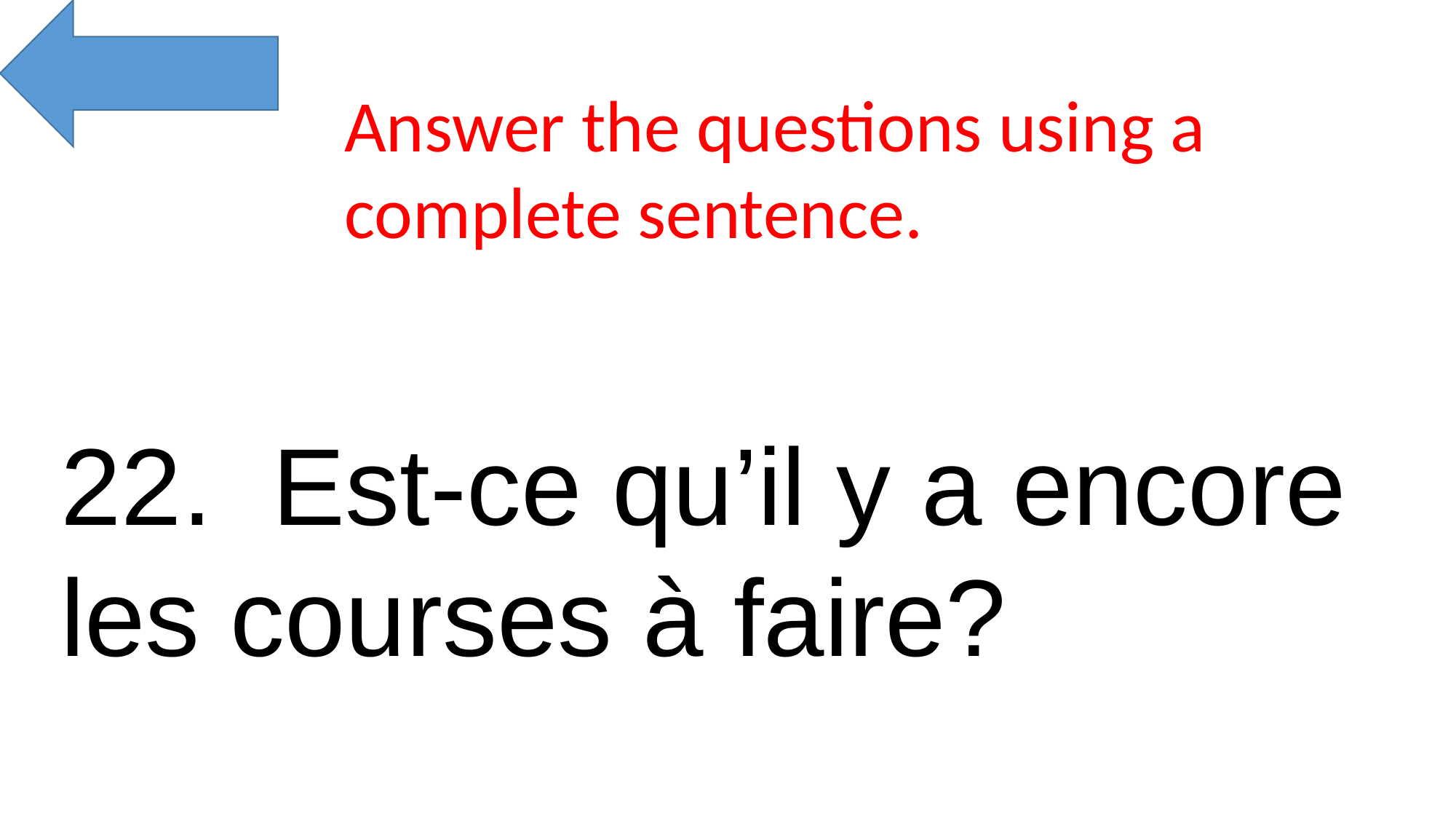

Answer the questions using a complete sentence.
22.  Est-ce qu’il y a encore les courses à faire?